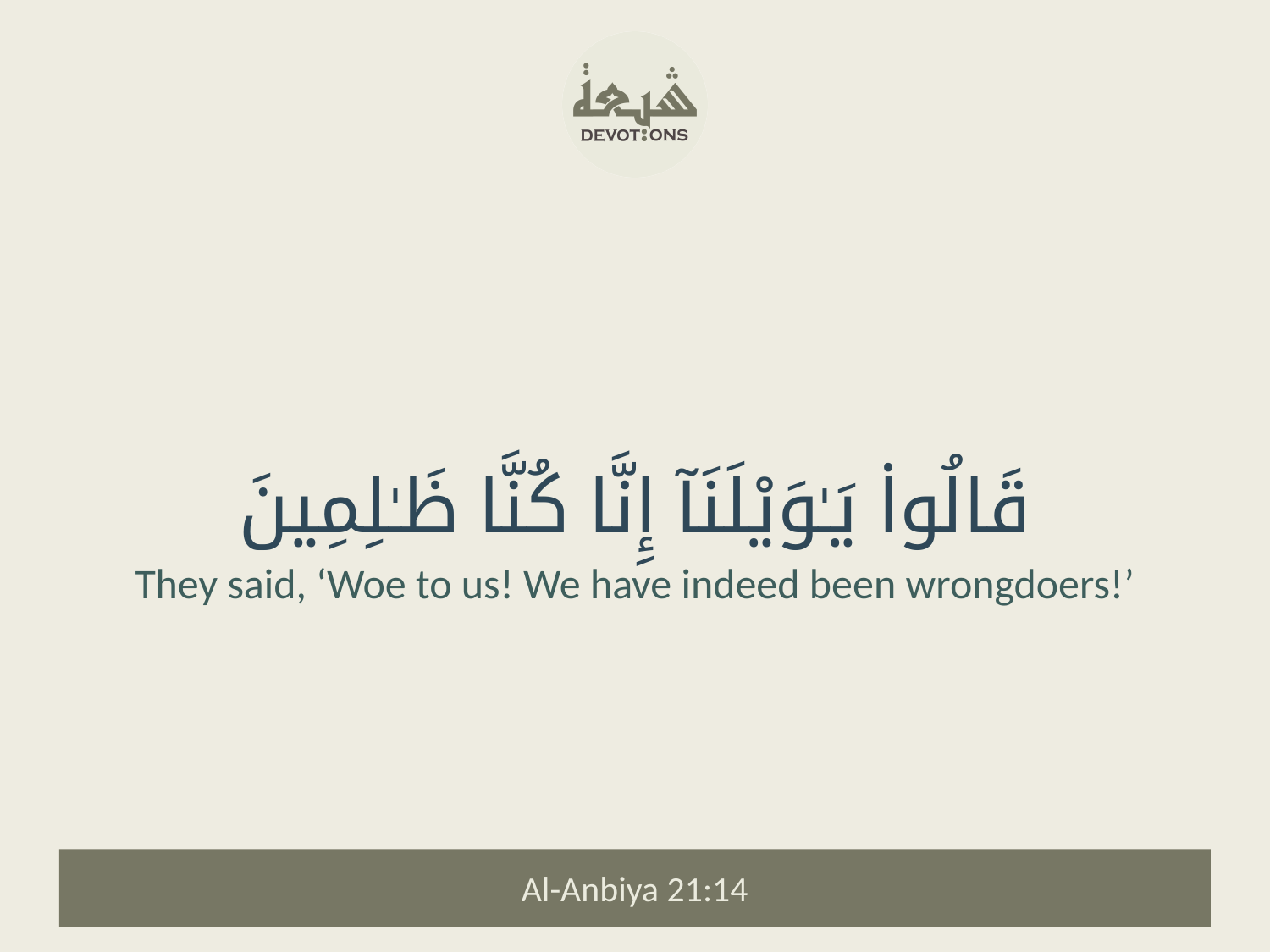

قَالُوا۟ يَـٰوَيْلَنَآ إِنَّا كُنَّا ظَـٰلِمِينَ
They said, ‘Woe to us! We have indeed been wrongdoers!’
Al-Anbiya 21:14